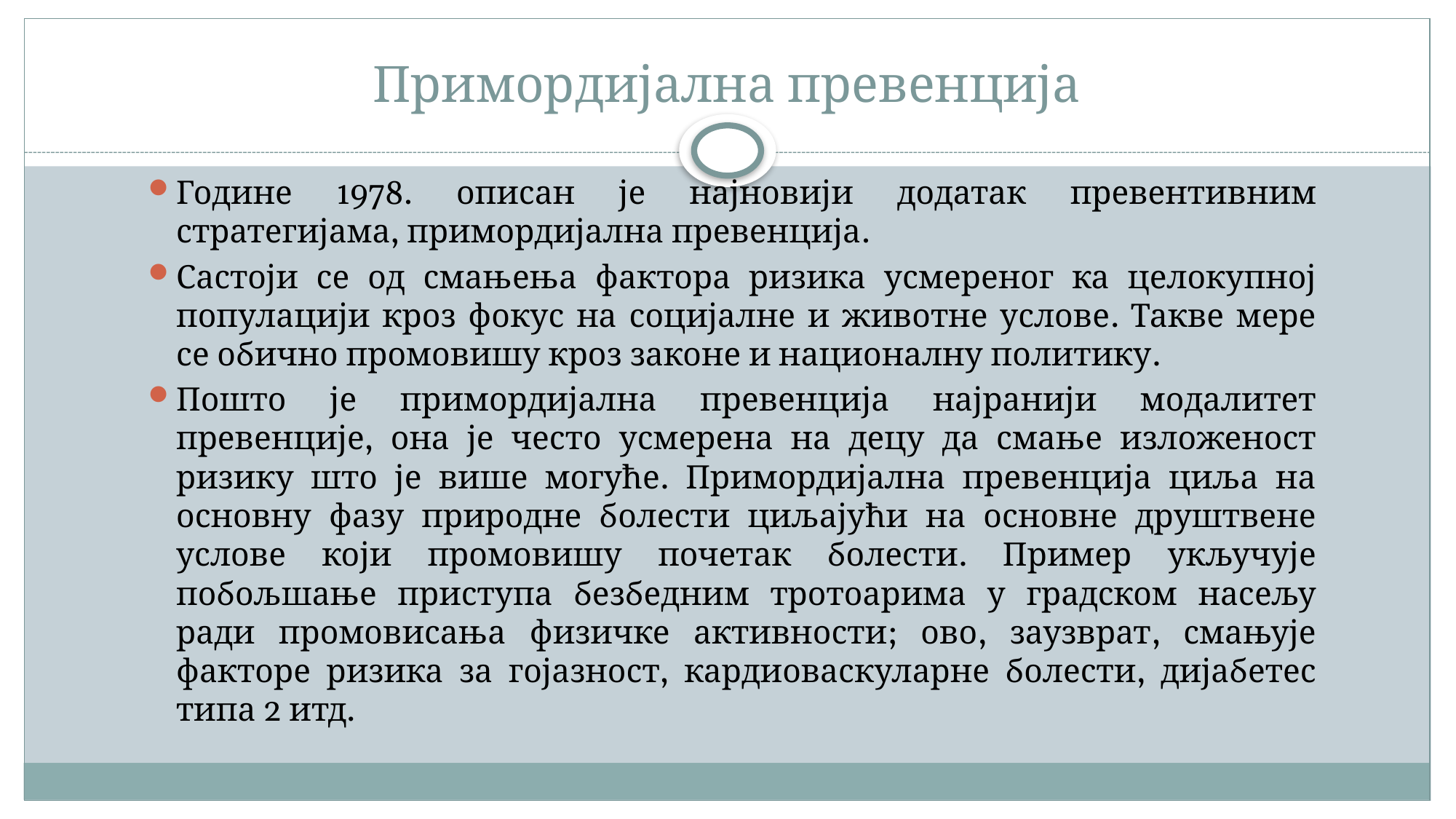

# Примордијална превенција
Године 1978. описан је најновији додатак превентивним стратегијама, примордијална превенција.
Састоји се од смањења фактора ризика усмереног ка целокупној популацији кроз фокус на социјалне и животне услове. Такве мере се обично промовишу кроз законе и националну политику.
Пошто је примордијална превенција најранији модалитет превенције, она је често усмерена на децу да смање изложеност ризику што је више могуће. Примордијална превенција циља на основну фазу природне болести циљајући на основне друштвене услове који промовишу почетак болести. Пример укључује побољшање приступа безбедним тротоарима у градском насељу ради промовисања физичке активности; ово, заузврат, смањује факторе ризика за гојазност, кардиоваскуларне болести, дијабетес типа 2 итд.